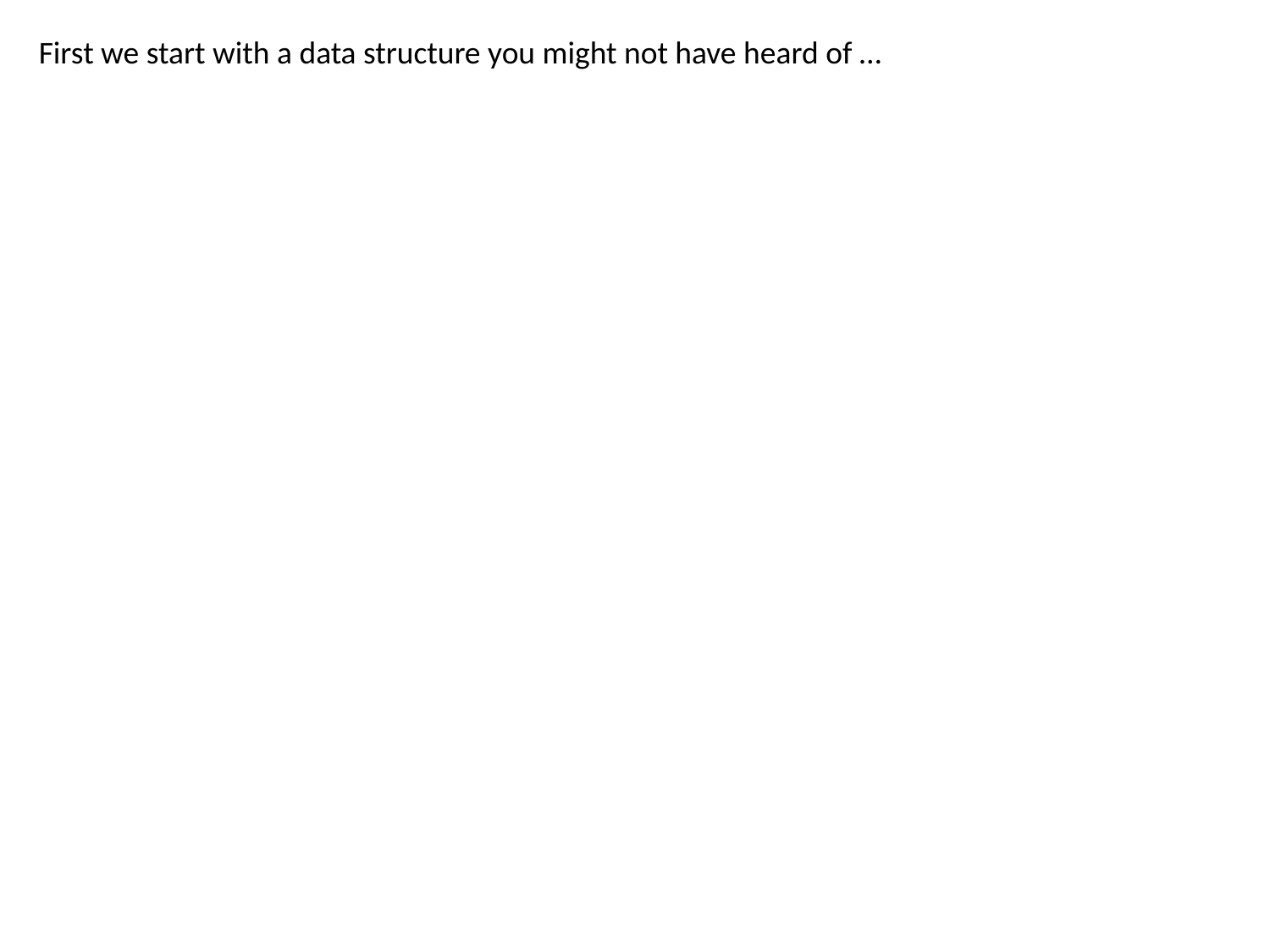

First we start with a data structure you might not have heard of …